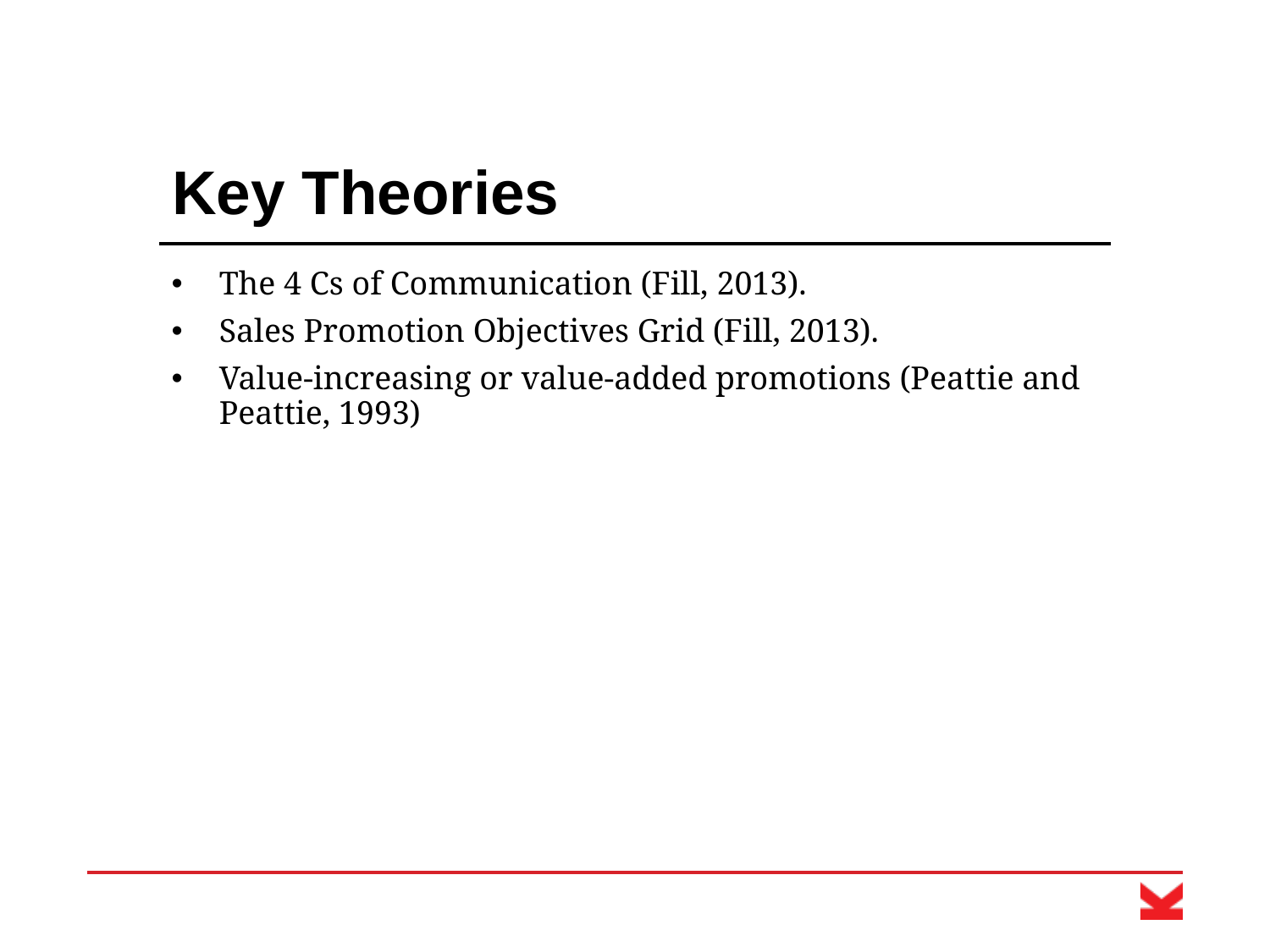

# Key Theories
The 4 Cs of Communication (Fill, 2013).
Sales Promotion Objectives Grid (Fill, 2013).
Value-increasing or value-added promotions (Peattie and Peattie, 1993)